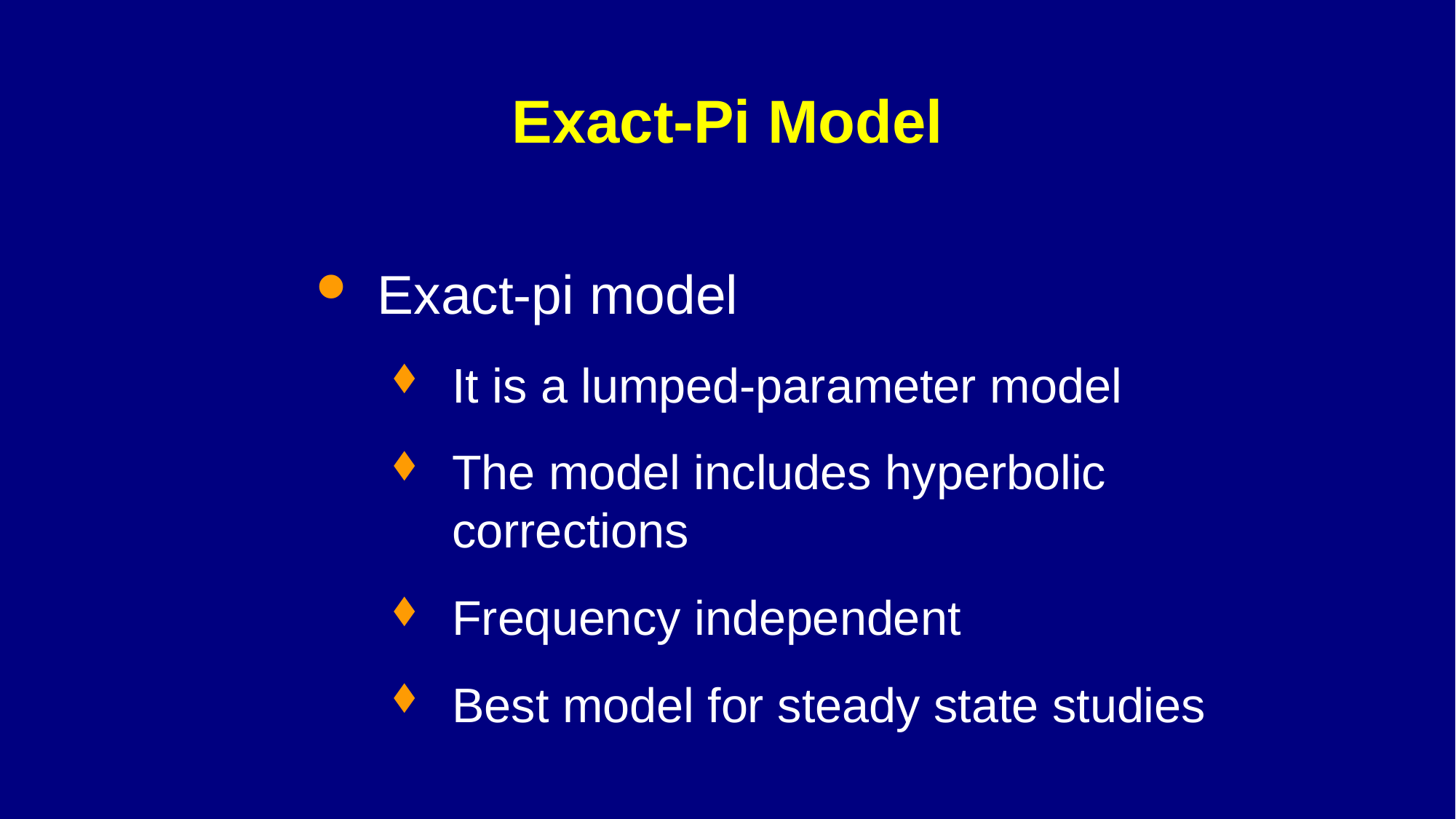

# Exact-Pi Model
Exact-pi model
It is a lumped-parameter model
The model includes hyperbolic corrections
Frequency independent
Best model for steady state studies